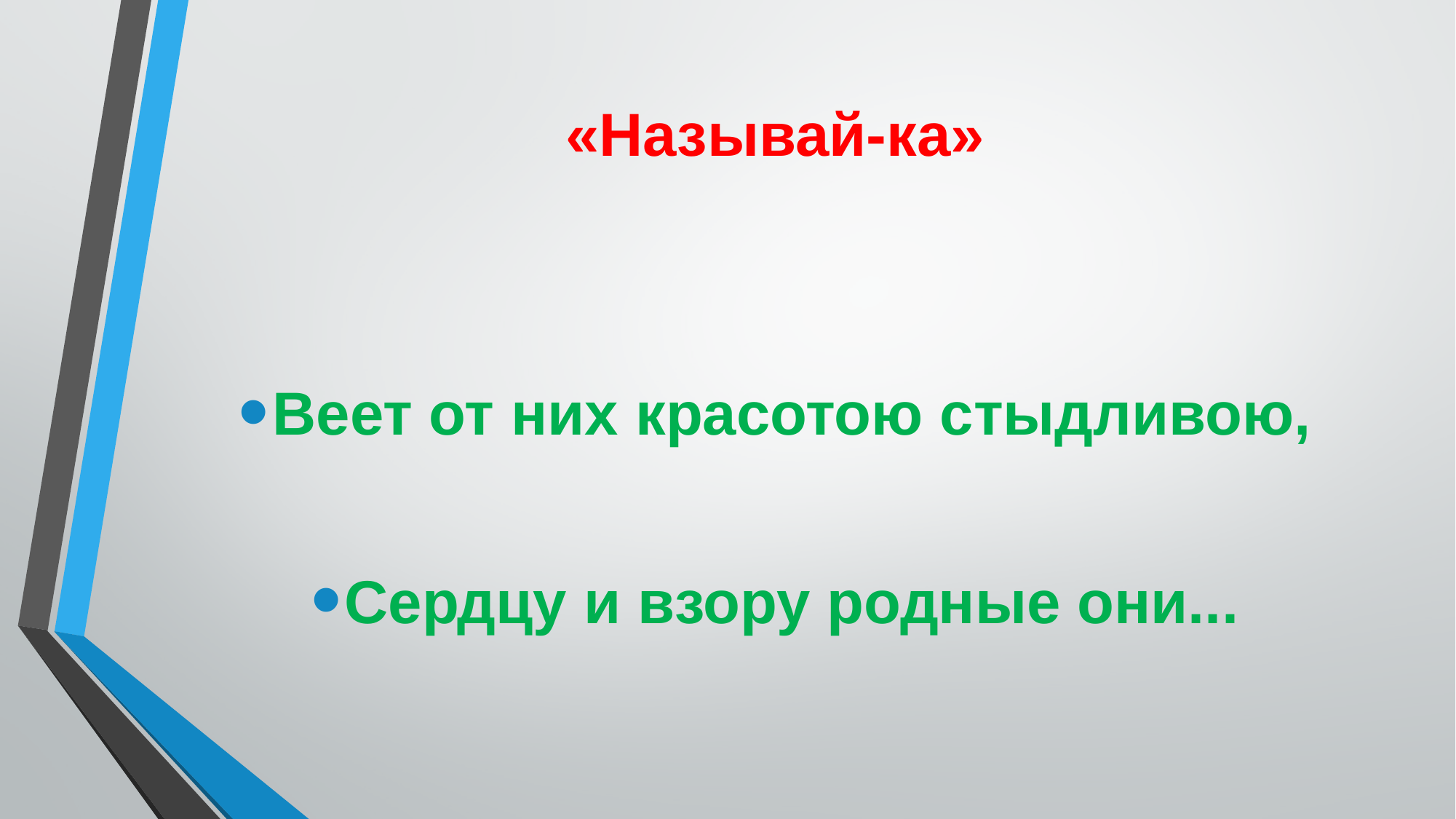

# «Называй-ка»
Веет от них красотою стыдливою,

Сердцу и взору родные они...